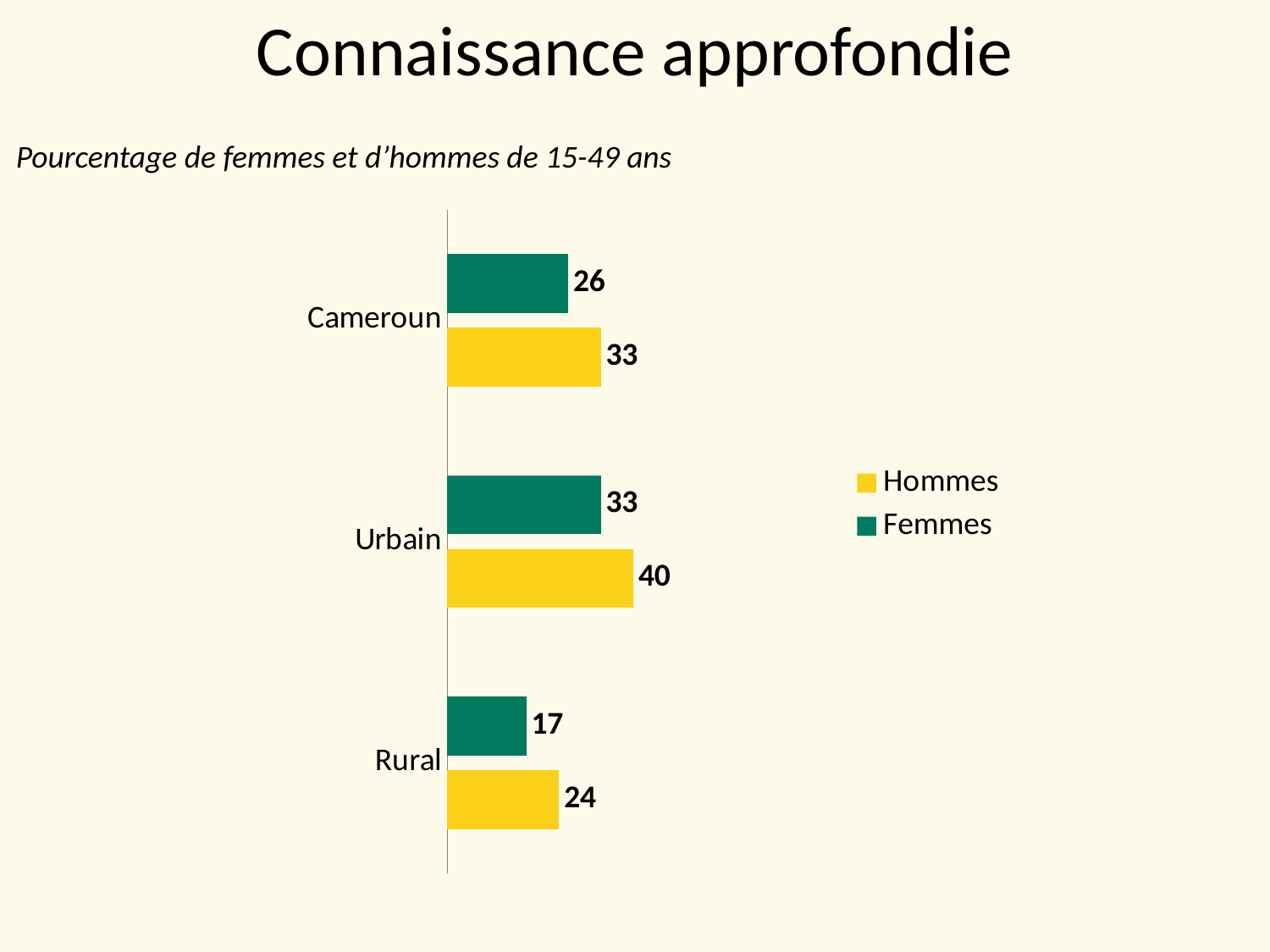

# Connaissance approfondie
Pourcentage de femmes et d’hommes de 15-49 ans

### Chart

| Category | Femmes | Hommes |
|---|---|---|
| Cameroun | 26.0 | 33.0 |
| Urbain | 33.0 | 40.0 |
| Rural | 17.0 | 24.0 |